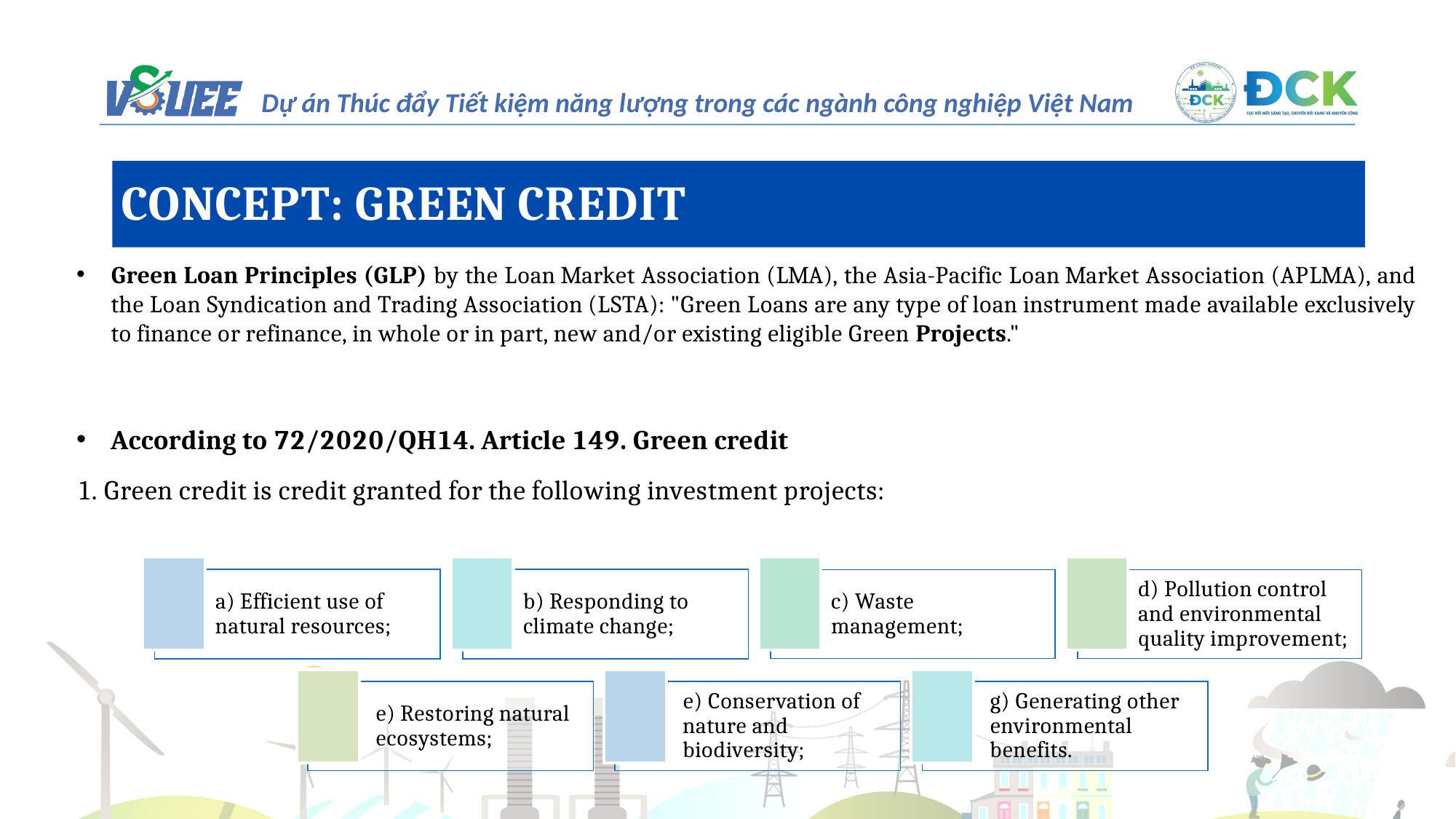

CONCEPT: GREEN CREDIT
Green Loan Principles (GLP) by the Loan Market Association (LMA), the Asia-Pacific Loan Market Association (APLMA), and the Loan Syndication and Trading Association (LSTA): "Green Loans are any type of loan instrument made available exclusively to finance or refinance, in whole or in part, new and/or existing eligible Green Projects."
According to 72/2020/QH14. Article 149. Green credit
1. Green credit is credit granted for the following investment projects:

a) Efficient use of natural resources;

b) Responding to climate change;

c) Waste management;

d) Pollution control and environmental quality improvement;

e) Restoring natural ecosystems;

e) Conservation of nature and biodiversity;

g) Generating other environmental benefits.